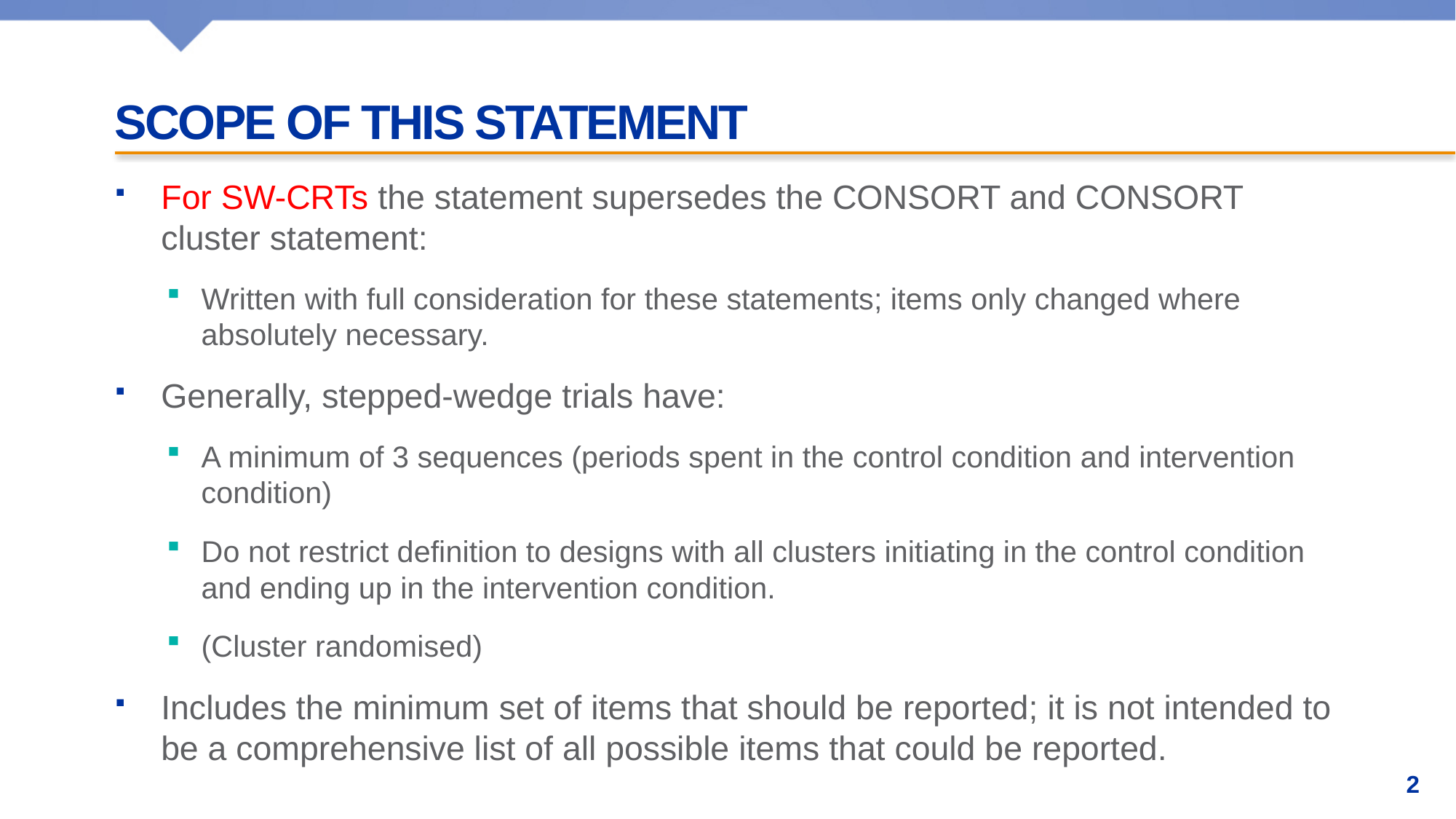

# Scope of this statement
For SW-CRTs the statement supersedes the CONSORT and CONSORT cluster statement:
Written with full consideration for these statements; items only changed where absolutely necessary.
Generally, stepped-wedge trials have:
A minimum of 3 sequences (periods spent in the control condition and intervention condition)
Do not restrict definition to designs with all clusters initiating in the control condition and ending up in the intervention condition.
(Cluster randomised)
Includes the minimum set of items that should be reported; it is not intended to be a comprehensive list of all possible items that could be reported.

2